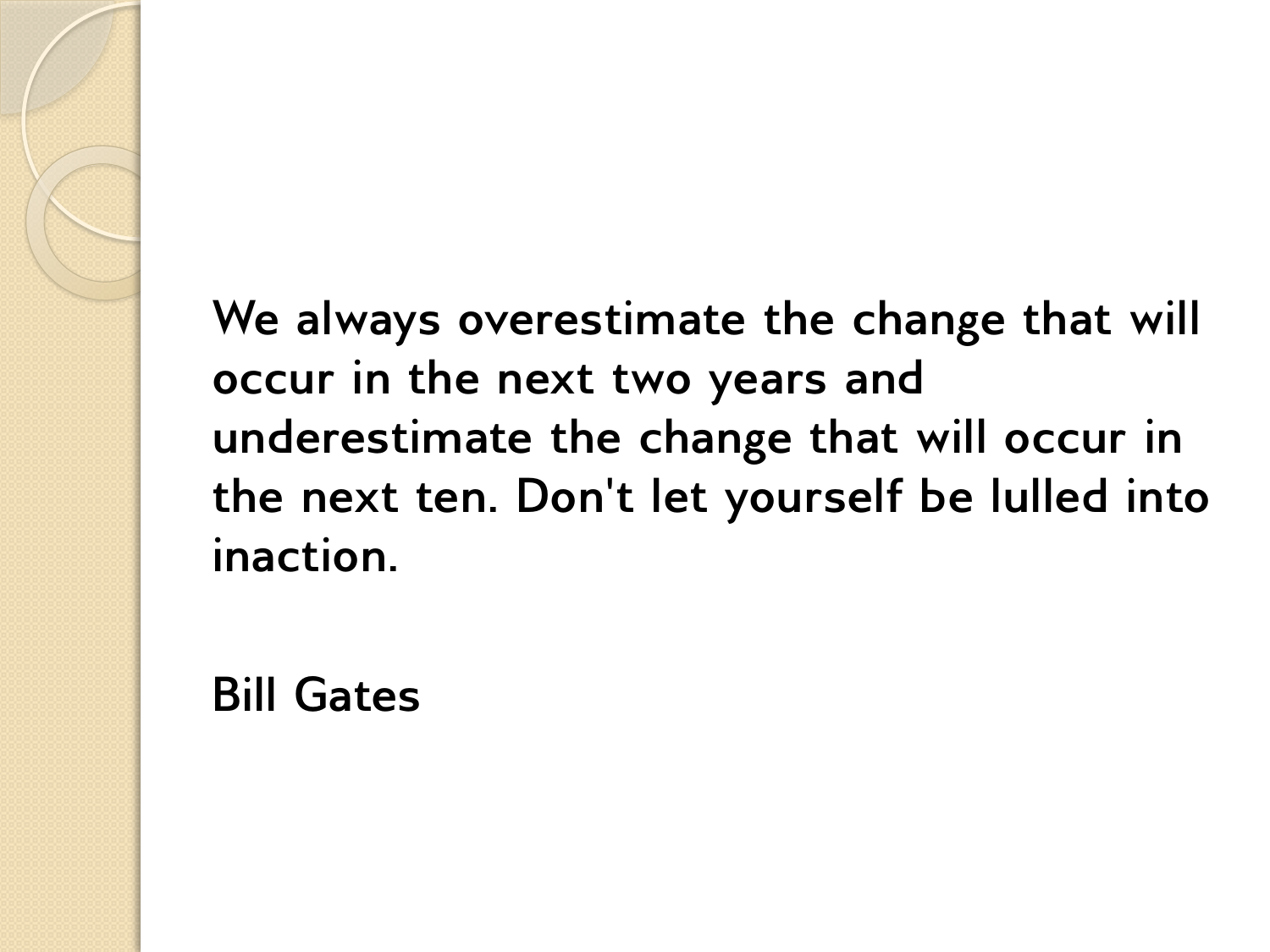

We always overestimate the change that will occur in the next two years and underestimate the change that will occur in the next ten. Don't let yourself be lulled into inaction.

Bill Gates